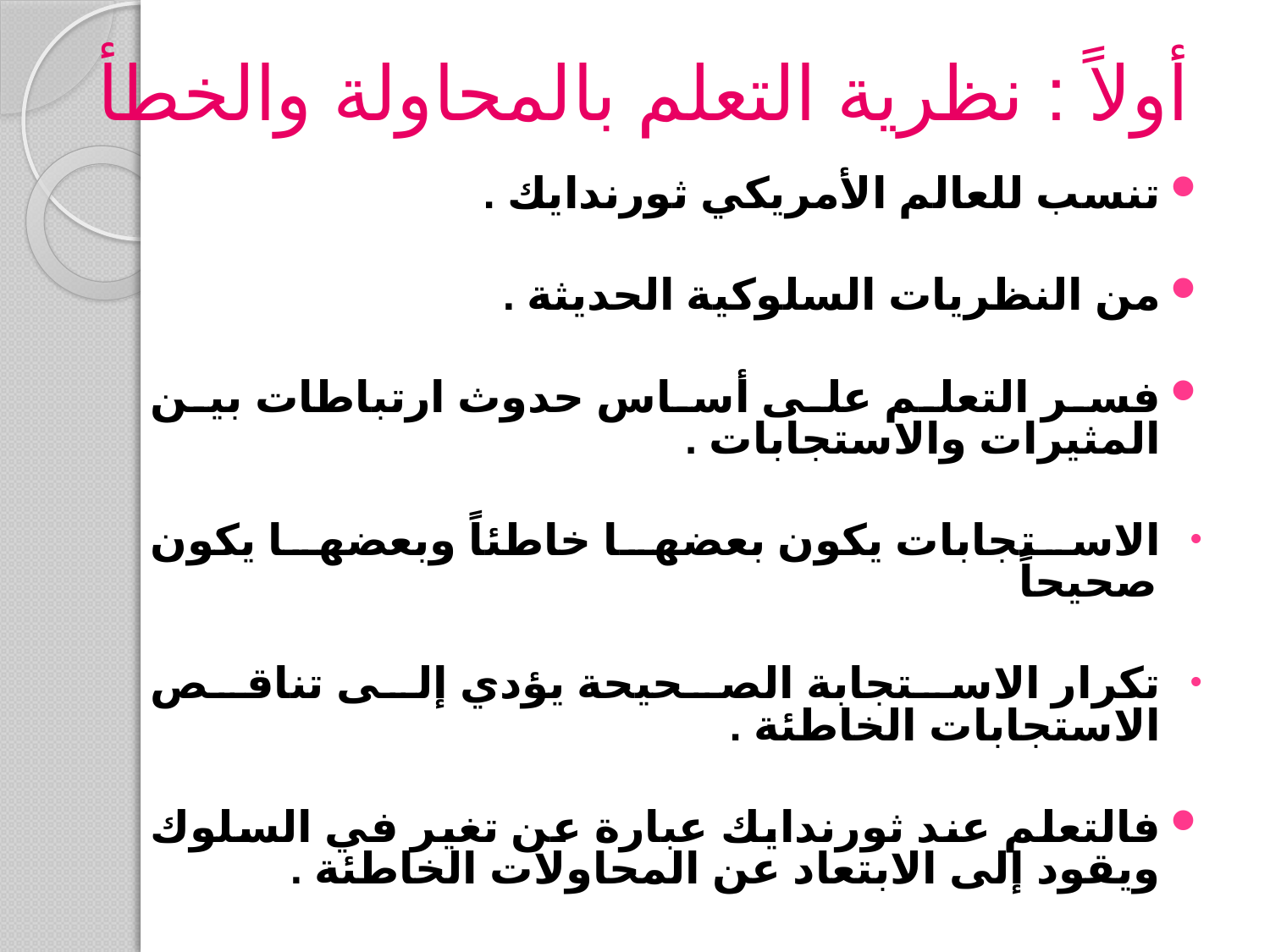

# أولاً : نظرية التعلم بالمحاولة والخطأ
تنسب للعالم الأمريكي ثورندايك .

من النظريات السلوكية الحديثة .

فسر التعلم على أساس حدوث ارتباطات بين المثيرات والاستجابات .

الاستجابات يكون بعضها خاطئاً وبعضها يكون صحيحاً

تكرار الاستجابة الصحيحة يؤدي إلى تناقص الاستجابات الخاطئة .

فالتعلم عند ثورندايك عبارة عن تغير في السلوك ويقود إلى الابتعاد عن المحاولات الخاطئة .